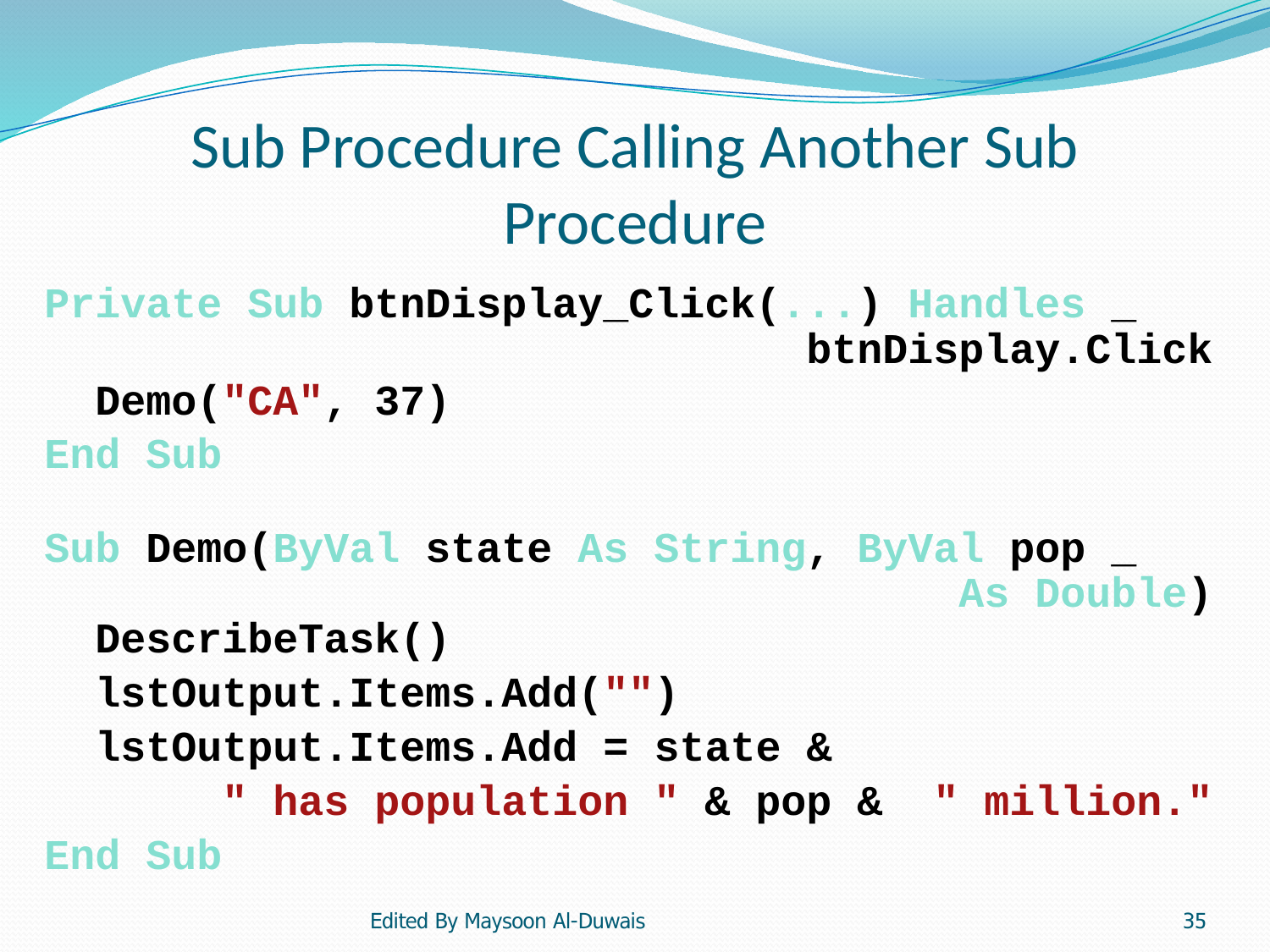

# Sub Procedure Calling Another Sub Procedure
Private Sub btnDisplay_Click(...) Handles _
                              btnDisplay.Click
  Demo("CA", 37)
End Sub
Sub Demo(ByVal state As String, ByVal pop _
                                    As Double)
  DescribeTask()
  lstOutput.Items.Add("")
  lstOutput.Items.Add = state &
       " has population " & pop &  " million."
End Sub

Edited By Maysoon Al-Duwais
35